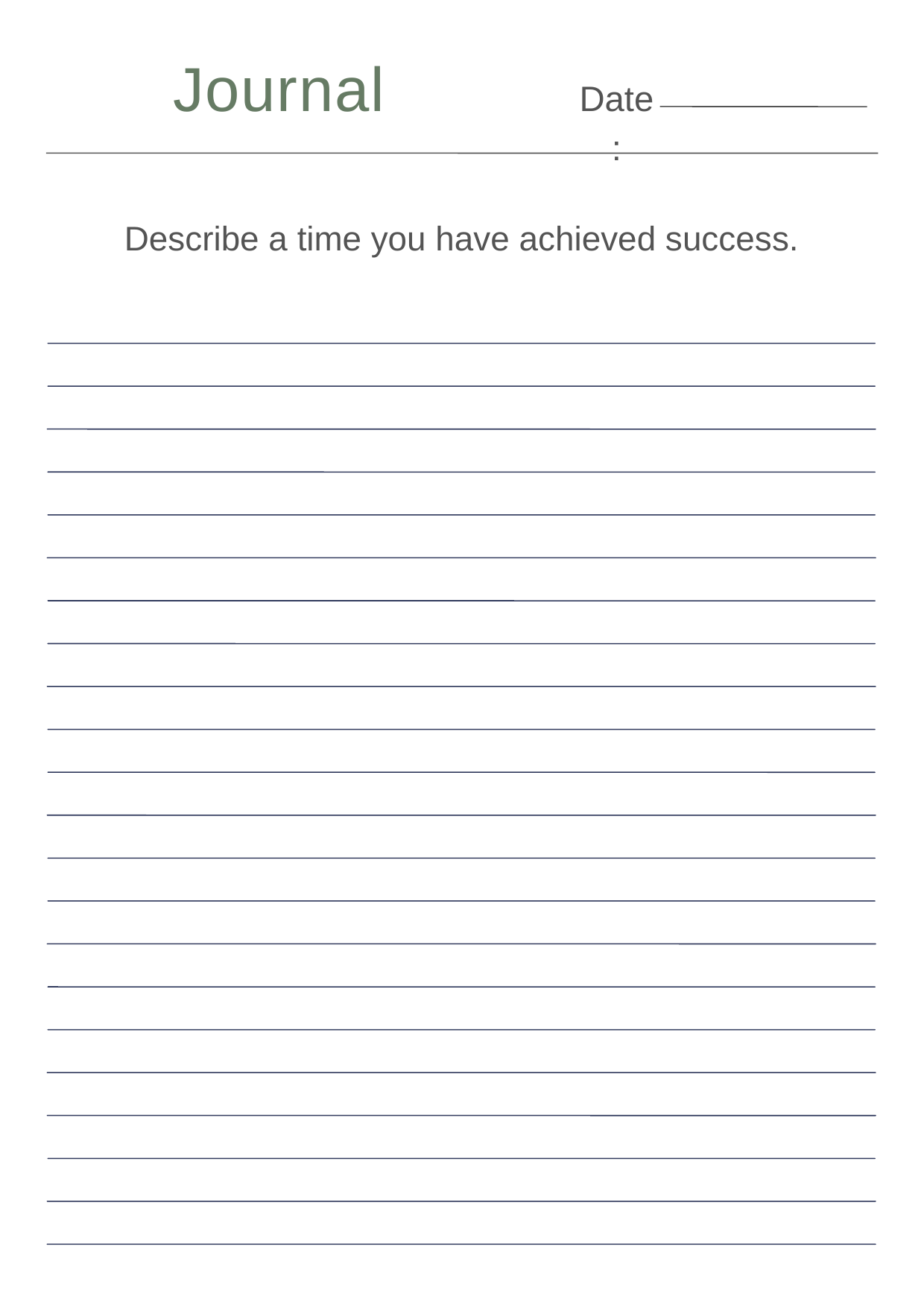

Journal
Date:

Describe a time you have achieved success.